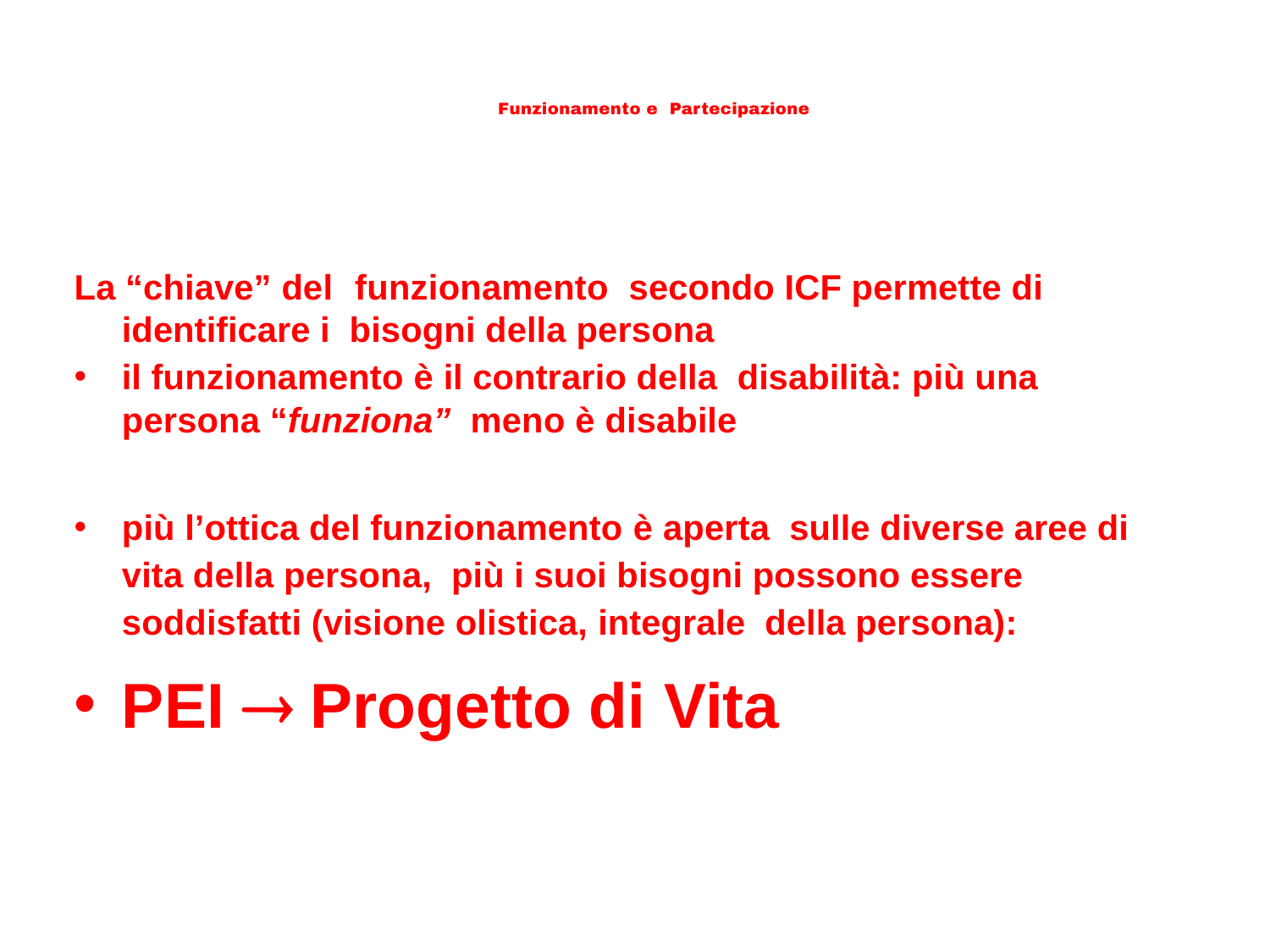

# Funzionamento e  Partecipazione La “chiave”
La “chiave” delofunzionamento  secondo ICF permette di identificare i  bisogni della persona
il funzionamento è il contrario della  disabilità: più una persona “funziona”  meno è disabile

più l’ottica del funzionamento è aperta  sulle diverse aree di vita della persona,  più i suoi bisogni possono essere  soddisfatti (visione olistica, integrale  della persona):
PEI → Progetto di Vita